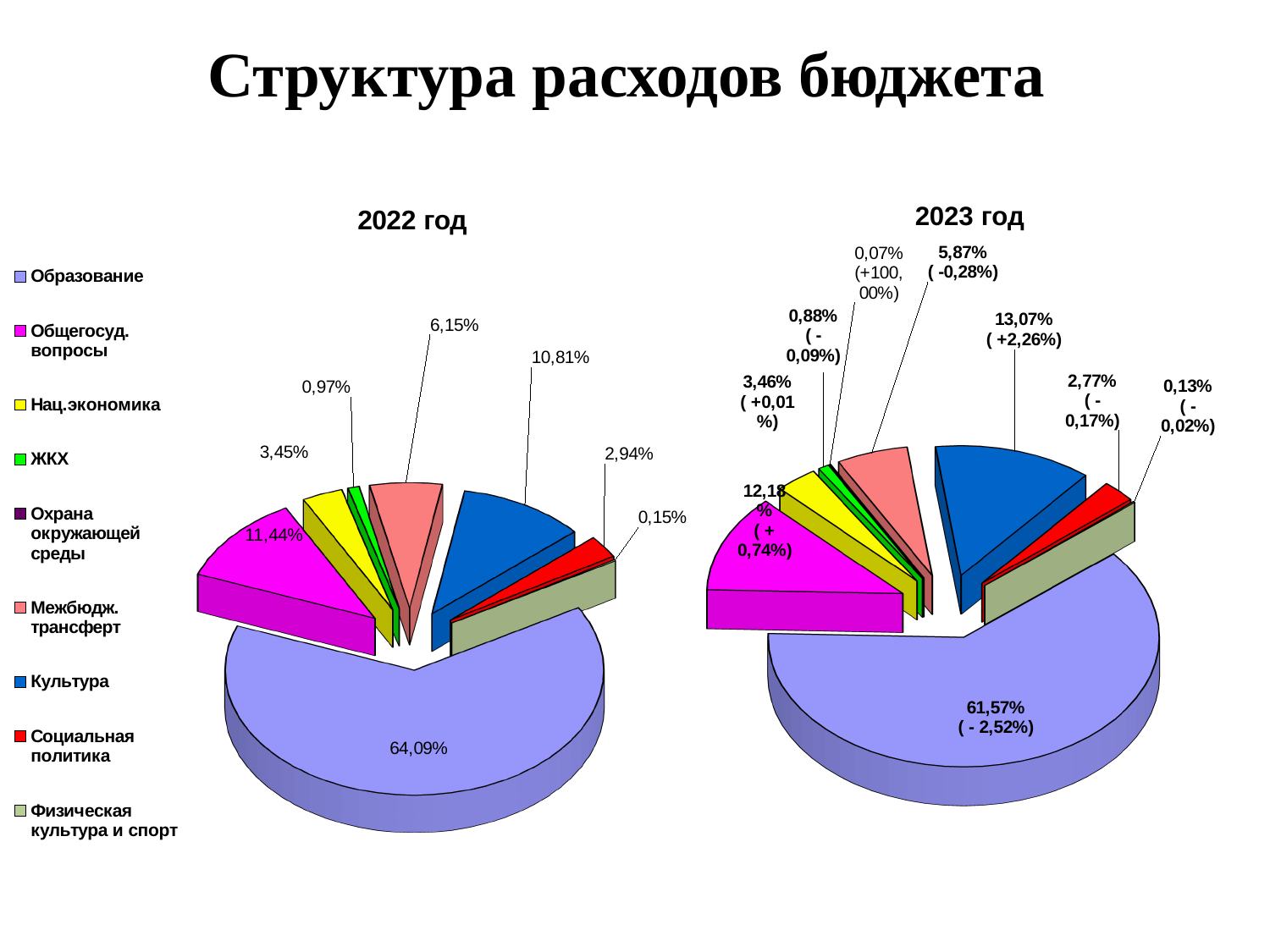

# Структура расходов бюджета

[unsupported chart]

[unsupported chart]